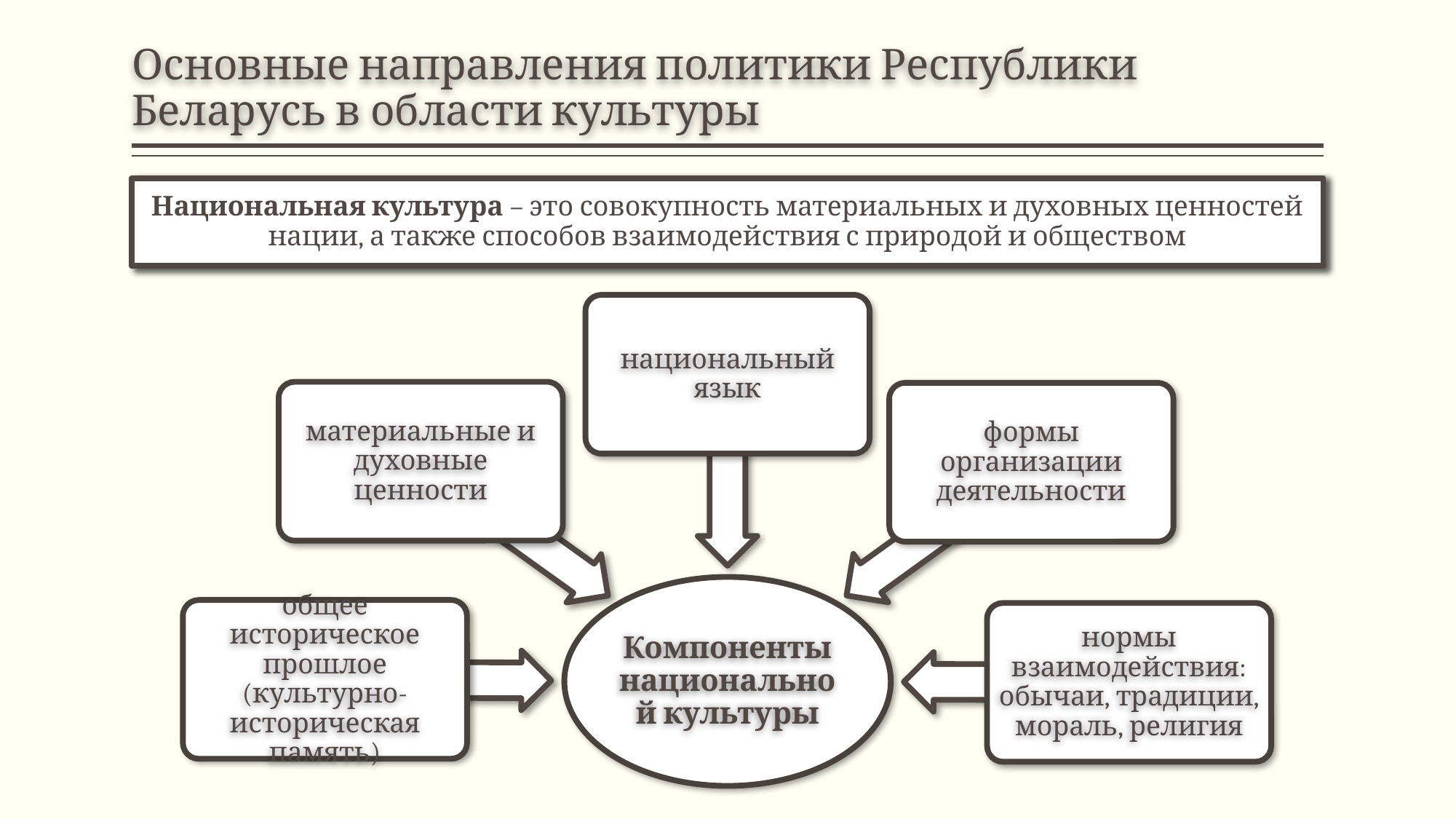

# Основные направления политики Республики Беларусь в области культуры

Национальная культура – это совокупность материальных и духовных ценностей нации, а также способов взаимодействия с природой и обществом

национальный язык

материальные и духовные ценности
формы организации деятельности

общее историческое прошлое (культурно- историческая память)
Компоненты национальной культуры
нормы взаимодействия: обычаи, традиции, мораль, религия